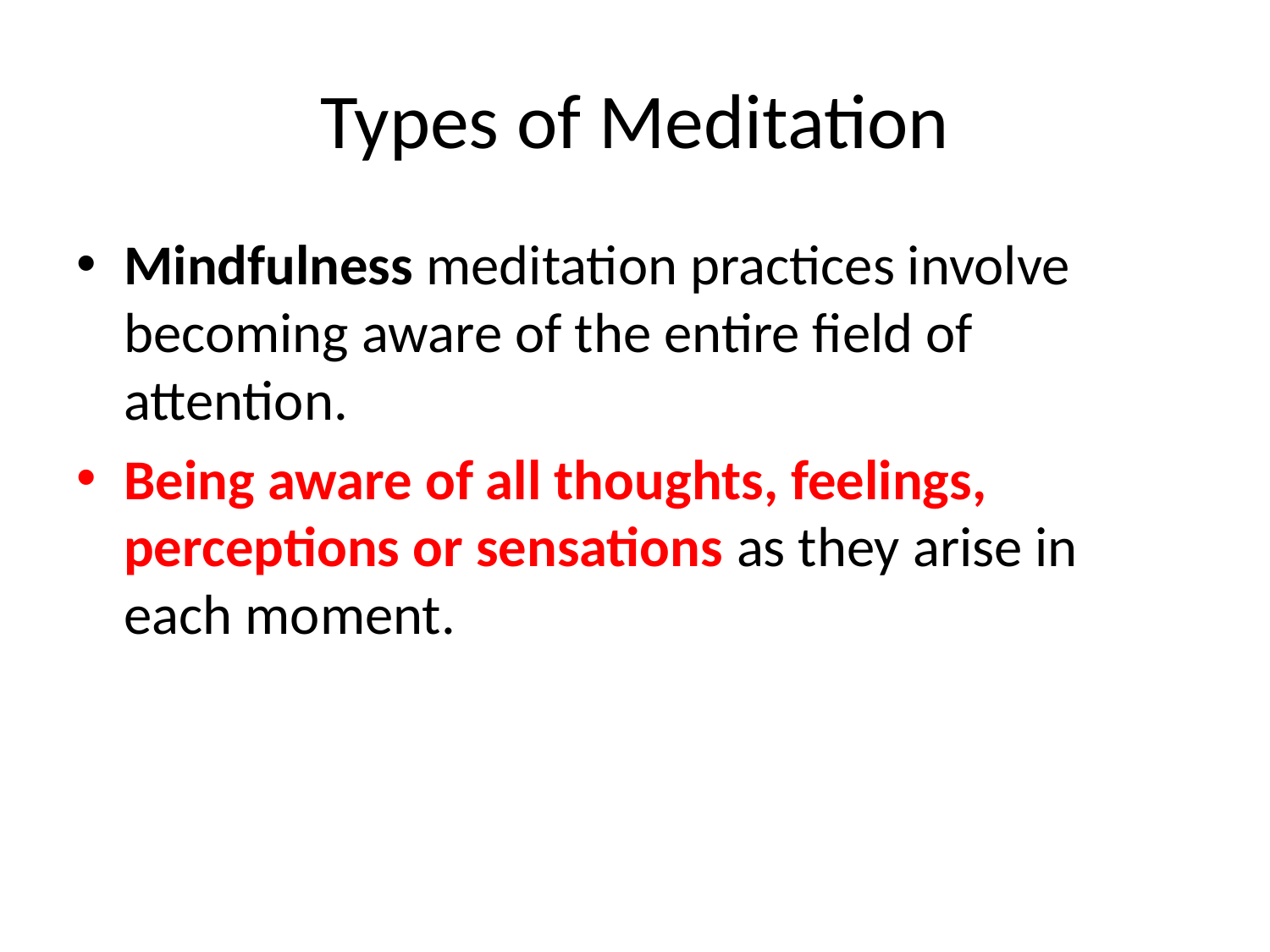

# Types of Meditation
Mindfulness meditation practices involve becoming aware of the entire field of attention.
Being aware of all thoughts, feelings, perceptions or sensations as they arise in each moment.